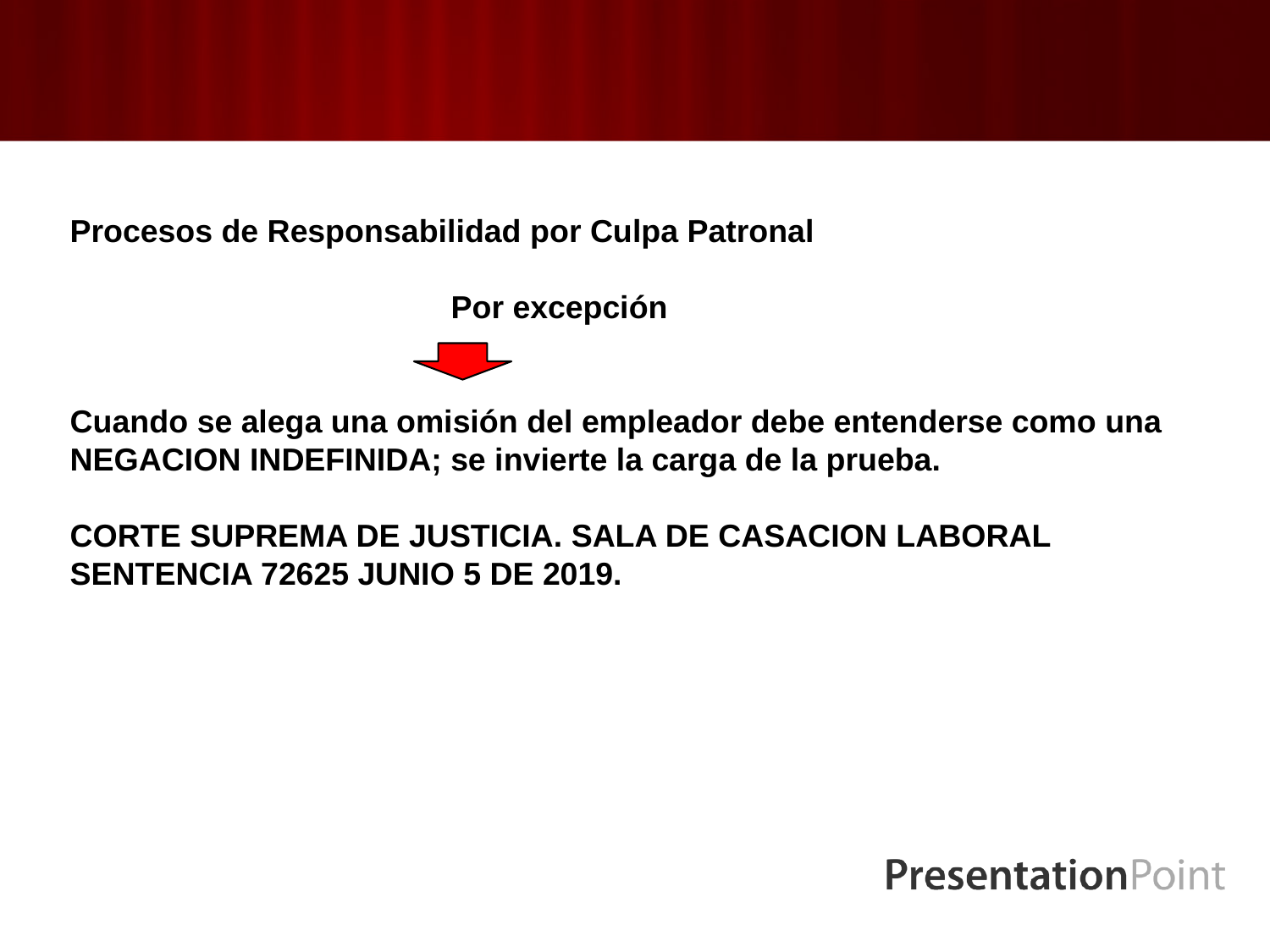

Procesos de Responsabilidad por Culpa Patronal

			Por excepción

Cuando se alega una omisión del empleador debe entenderse como una NEGACION INDEFINIDA; se invierte la carga de la prueba.

CORTE SUPREMA DE JUSTICIA. SALA DE CASACION LABORAL
SENTENCIA 72625 JUNIO 5 DE 2019.